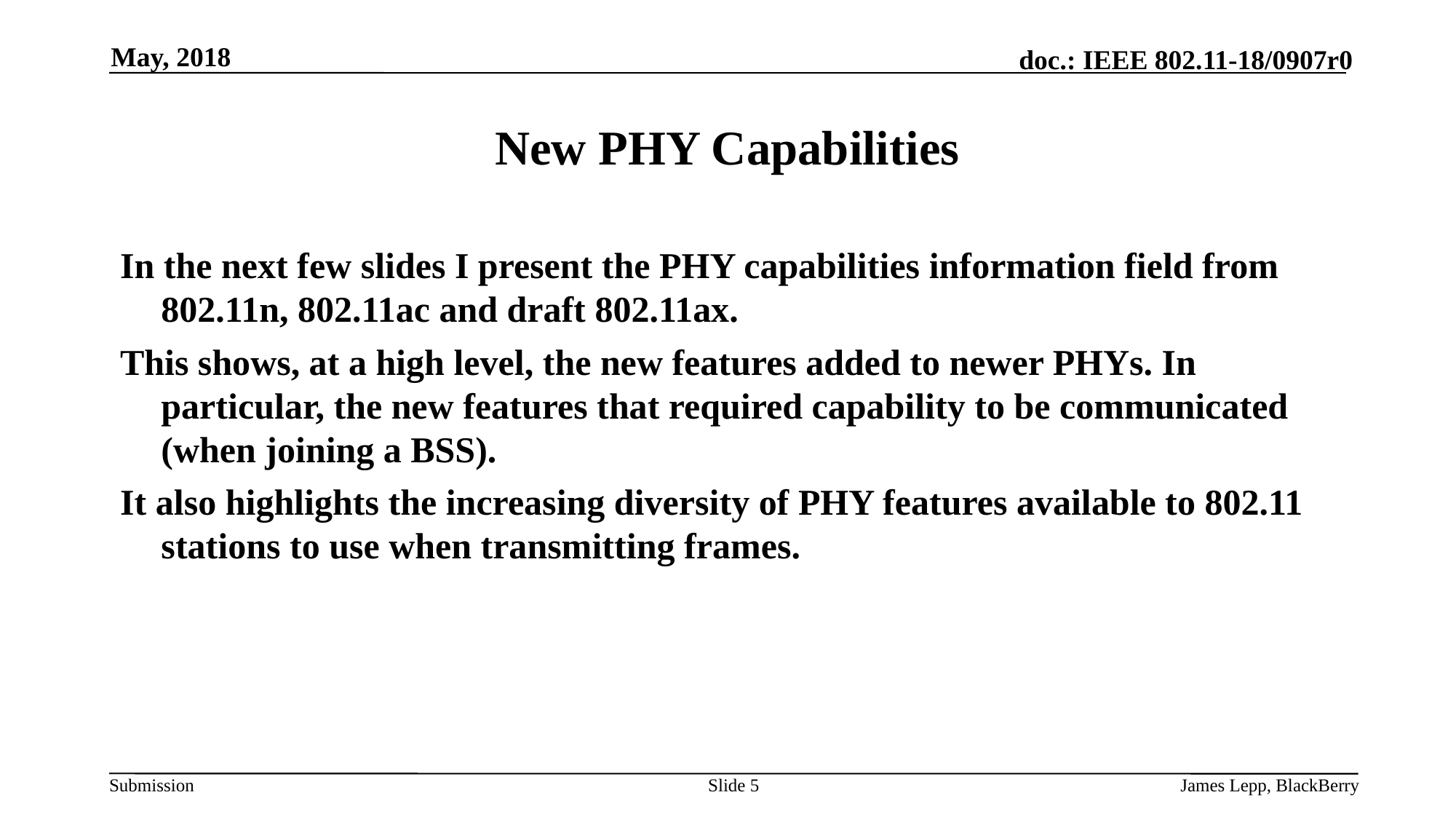

May, 2018
# New PHY Capabilities
In the next few slides I present the PHY capabilities information field from 802.11n, 802.11ac and draft 802.11ax.
This shows, at a high level, the new features added to newer PHYs. In particular, the new features that required capability to be communicated (when joining a BSS).
It also highlights the increasing diversity of PHY features available to 802.11 stations to use when transmitting frames.

Slide 5
James Lepp, BlackBerry